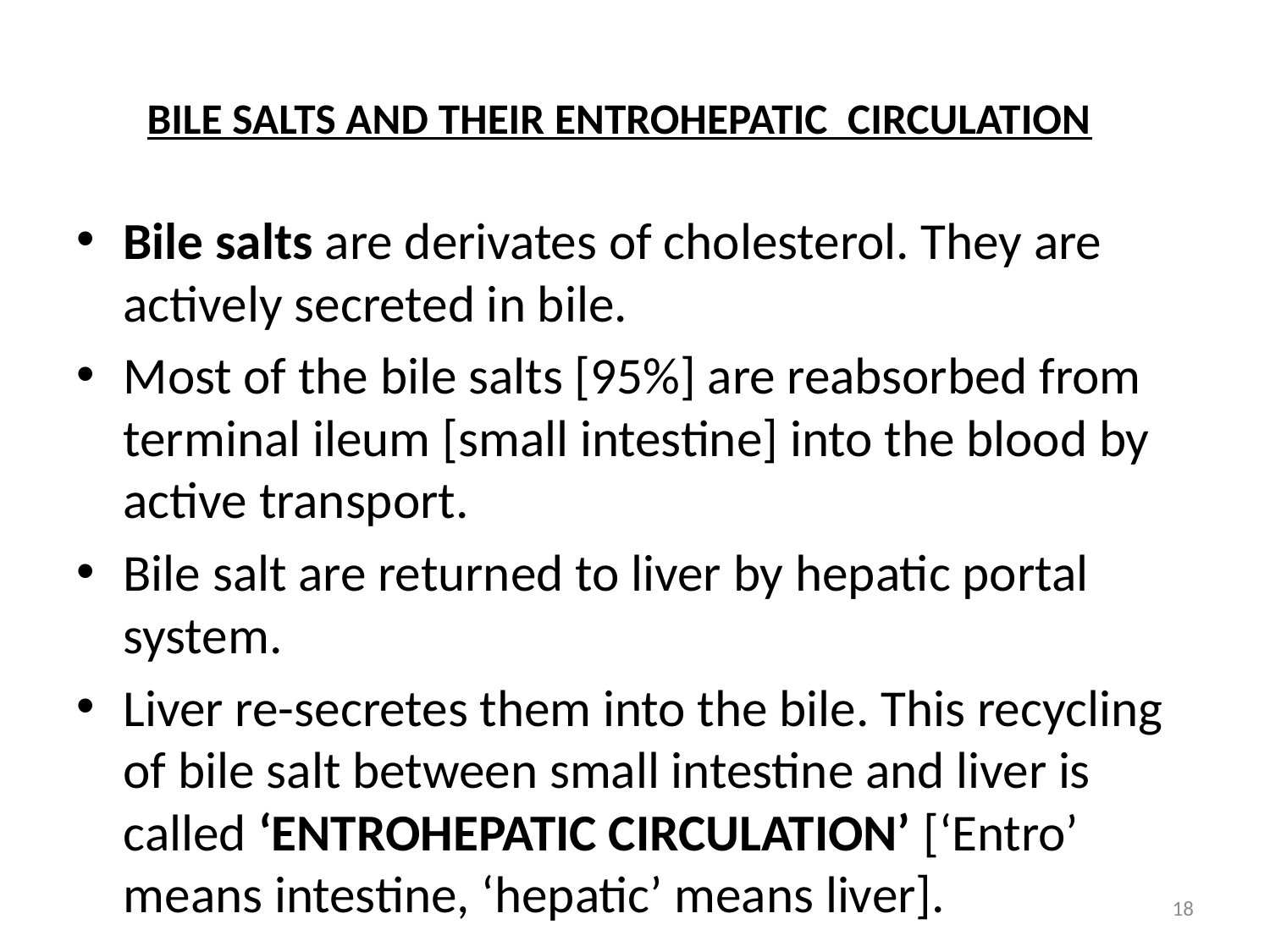

# BILE SALTS AND THEIR ENTROHEPATIC  CIRCULATION
Bile salts are derivates of cholesterol. They are actively secreted in bile.
Most of the bile salts [95%] are reabsorbed from terminal ileum [small intestine] into the blood by active transport.
Bile salt are returned to liver by hepatic portal system.
Liver re-secretes them into the bile. This recycling of bile salt between small intestine and liver is called ‘ENTROHEPATIC CIRCULATION’ [‘Entro’ means intestine, ‘hepatic’ means liver].
18